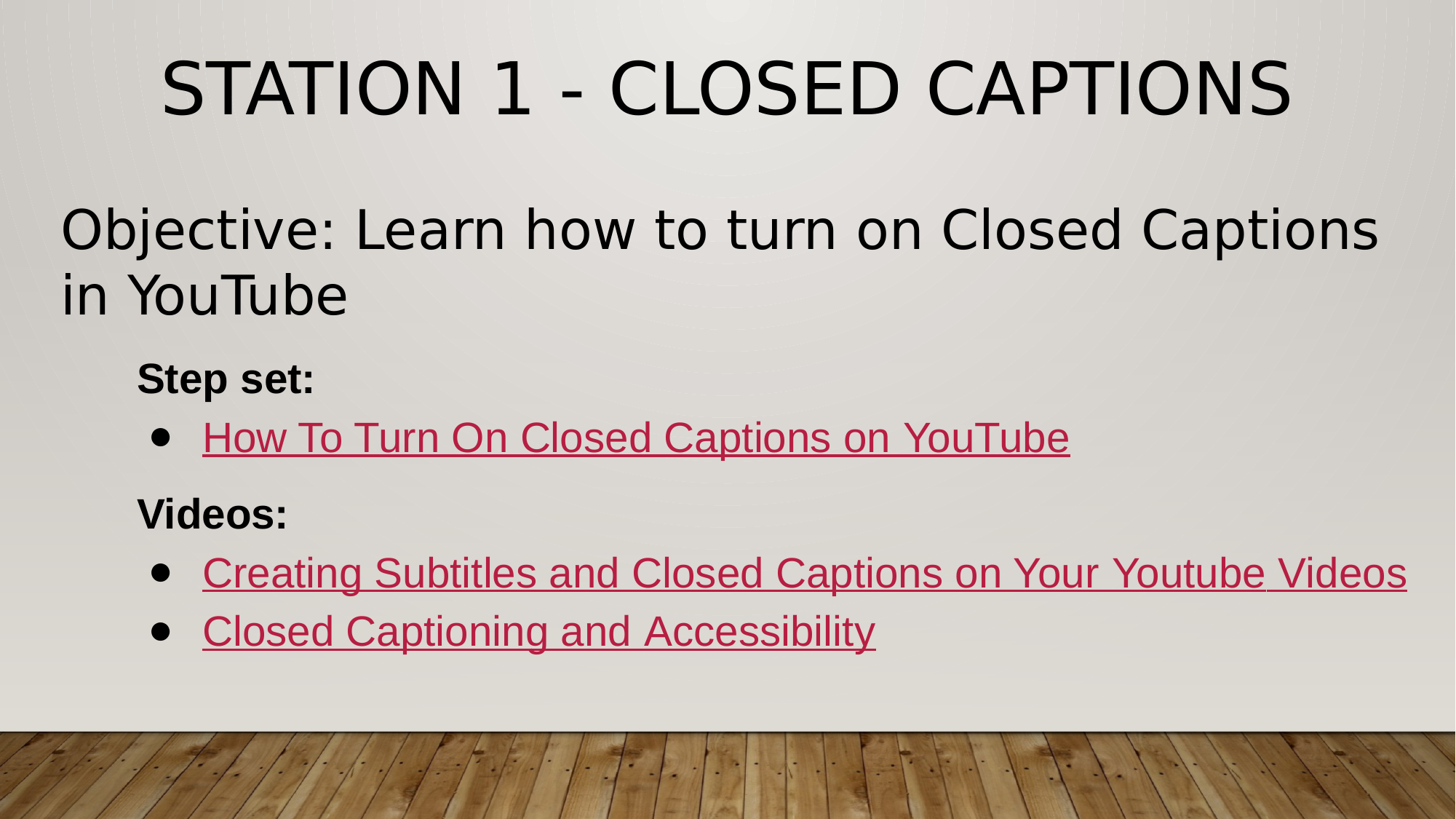

# Station 1 - Closed CaptionS
Objective: Learn how to turn on Closed Captions in YouTube
Step set:
How To Turn On Closed Captions on YouTube
Videos:
Creating Subtitles and Closed Captions on Your Youtube Videos
Closed Captioning and Accessibility